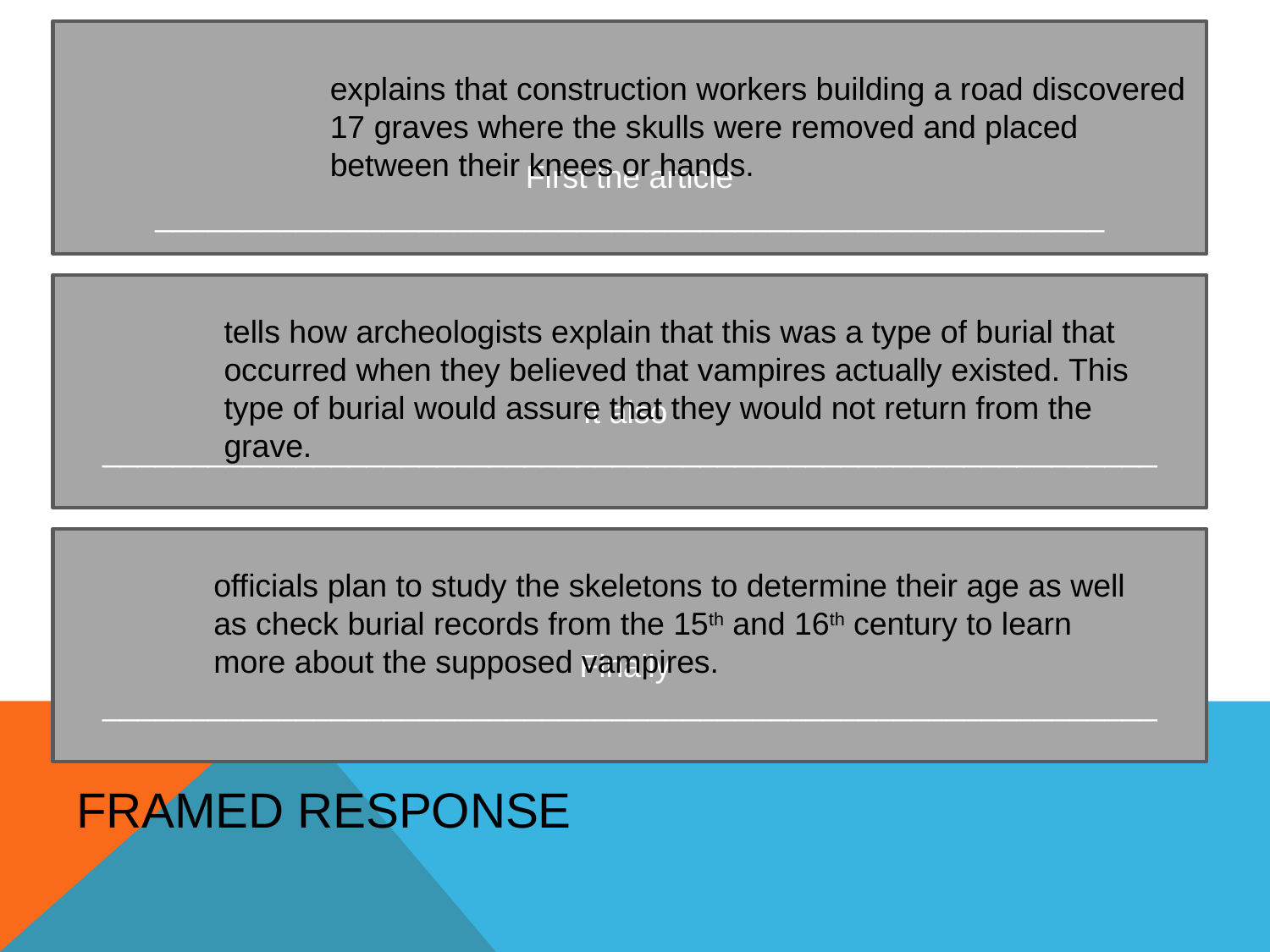

First the article ______________________________________________________
explains that construction workers building a road discovered 17 graves where the skulls were removed and placed between their knees or hands.

It also  ____________________________________________________________
tells how archeologists explain that this was a type of burial that occurred when they believed that vampires actually existed. This type of burial would assure that they would not return from the grave.

Finally  ____________________________________________________________
officials plan to study the skeletons to determine their age as well as check burial records from the 15th and 16th century to learn more about the supposed vampires.
# Framed Response